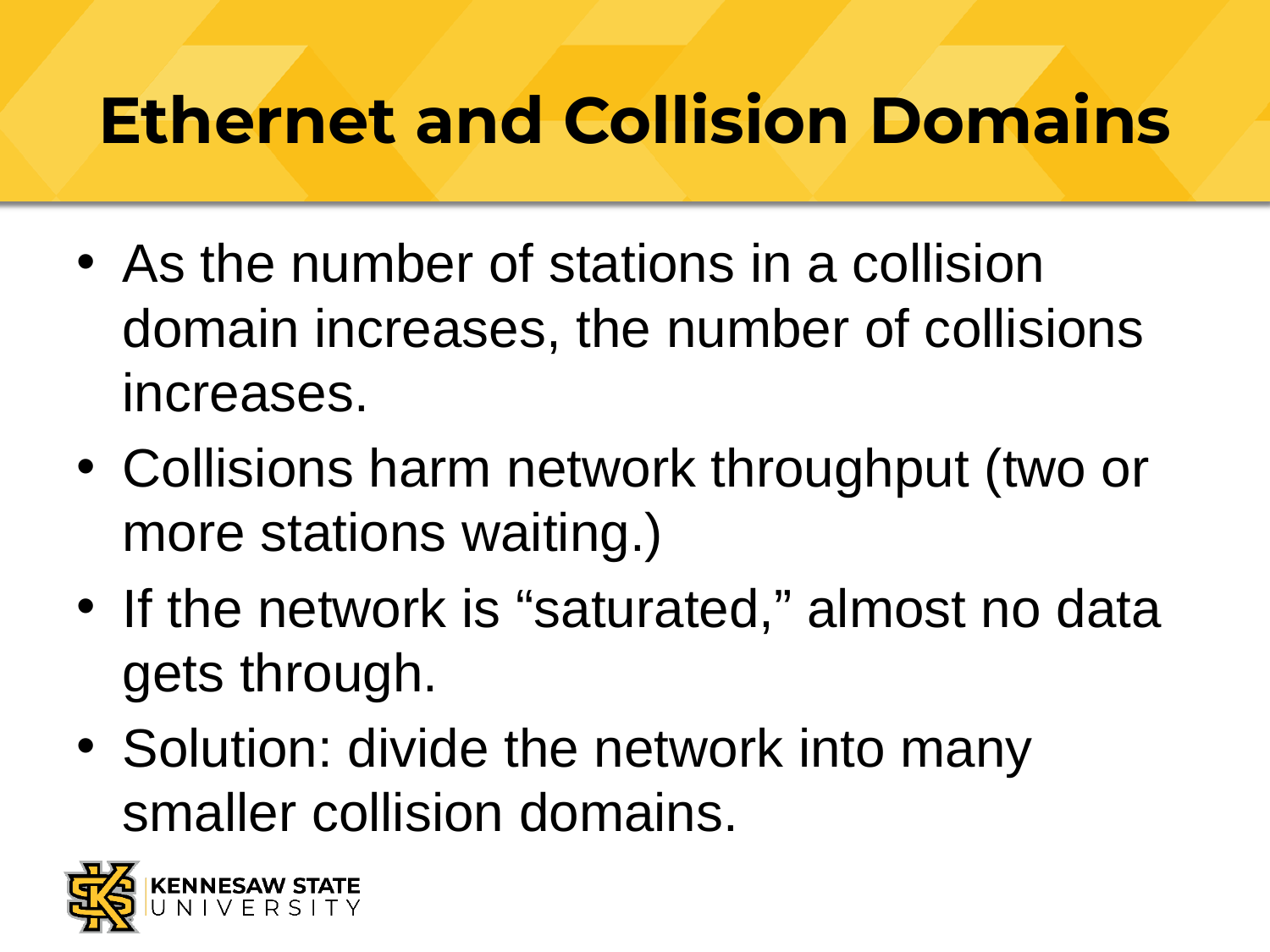

# Ethernet and Collision Domains
As the number of stations in a collision domain increases, the number of collisions increases.
Collisions harm network throughput (two or more stations waiting.)
If the network is “saturated,” almost no data gets through.
Solution: divide the network into many smaller collision domains.